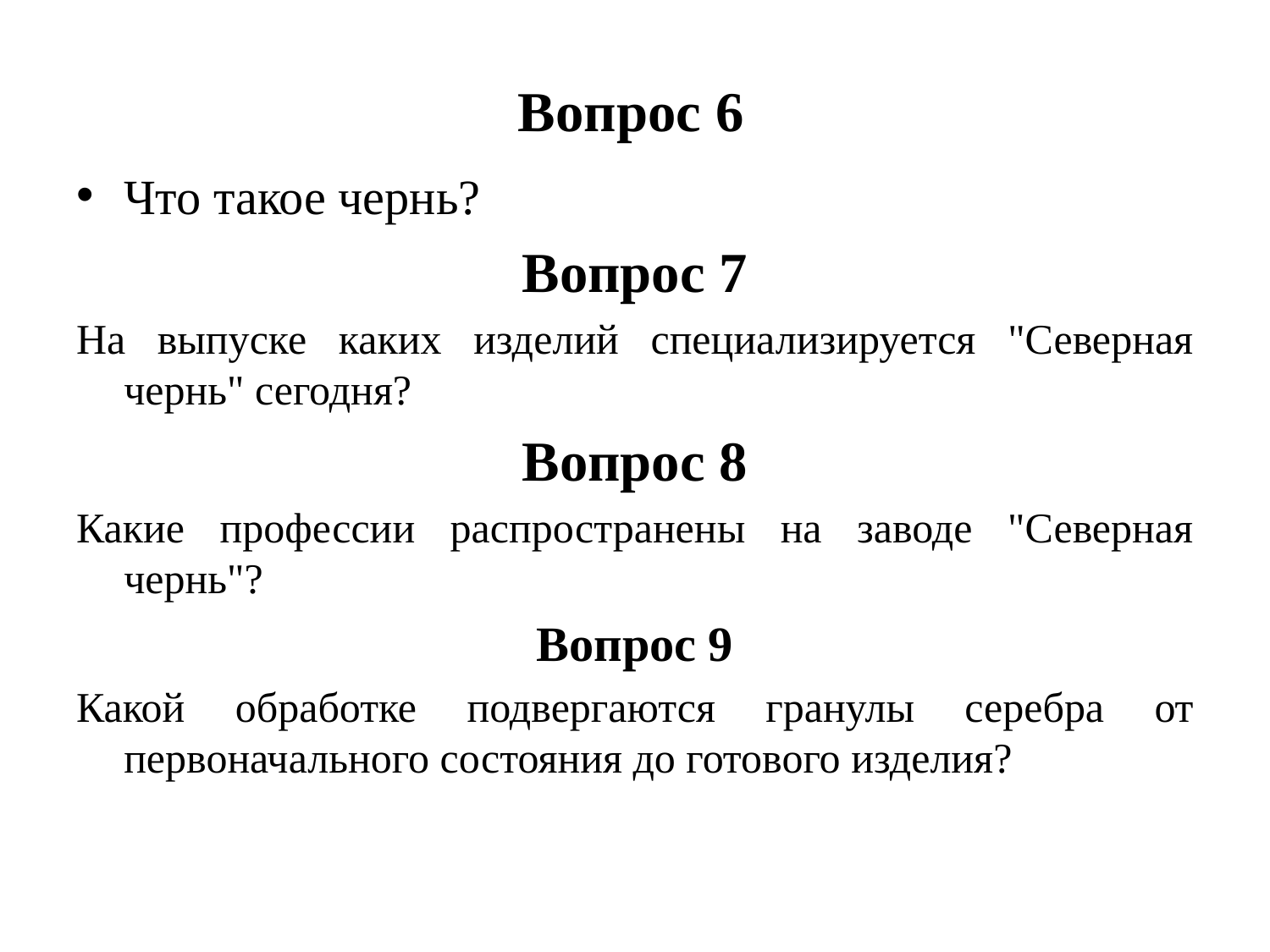

# Вопрос 6
Что такое чернь?
Вопрос 7
На выпуске каких изделий специализируется "Северная чернь" сегодня?
Вопрос 8
Какие профессии распространены на заводе "Северная чернь"?
Вопрос 9
Какой обработке подвергаются гранулы серебра от первоначального состояния до готового изделия?